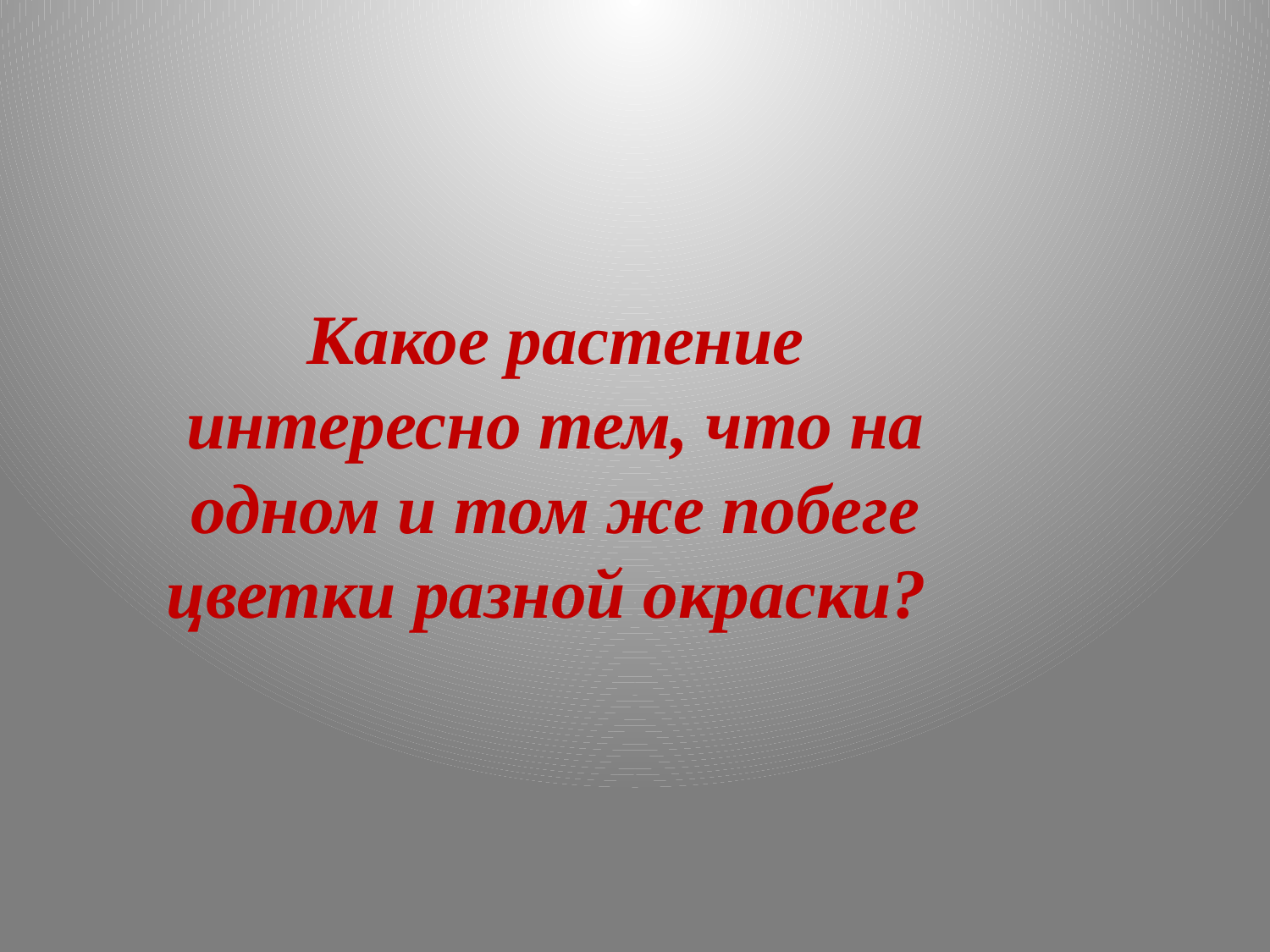

#

Какое растение интересно тем, что на одном и том же побеге цветки разной окраски?